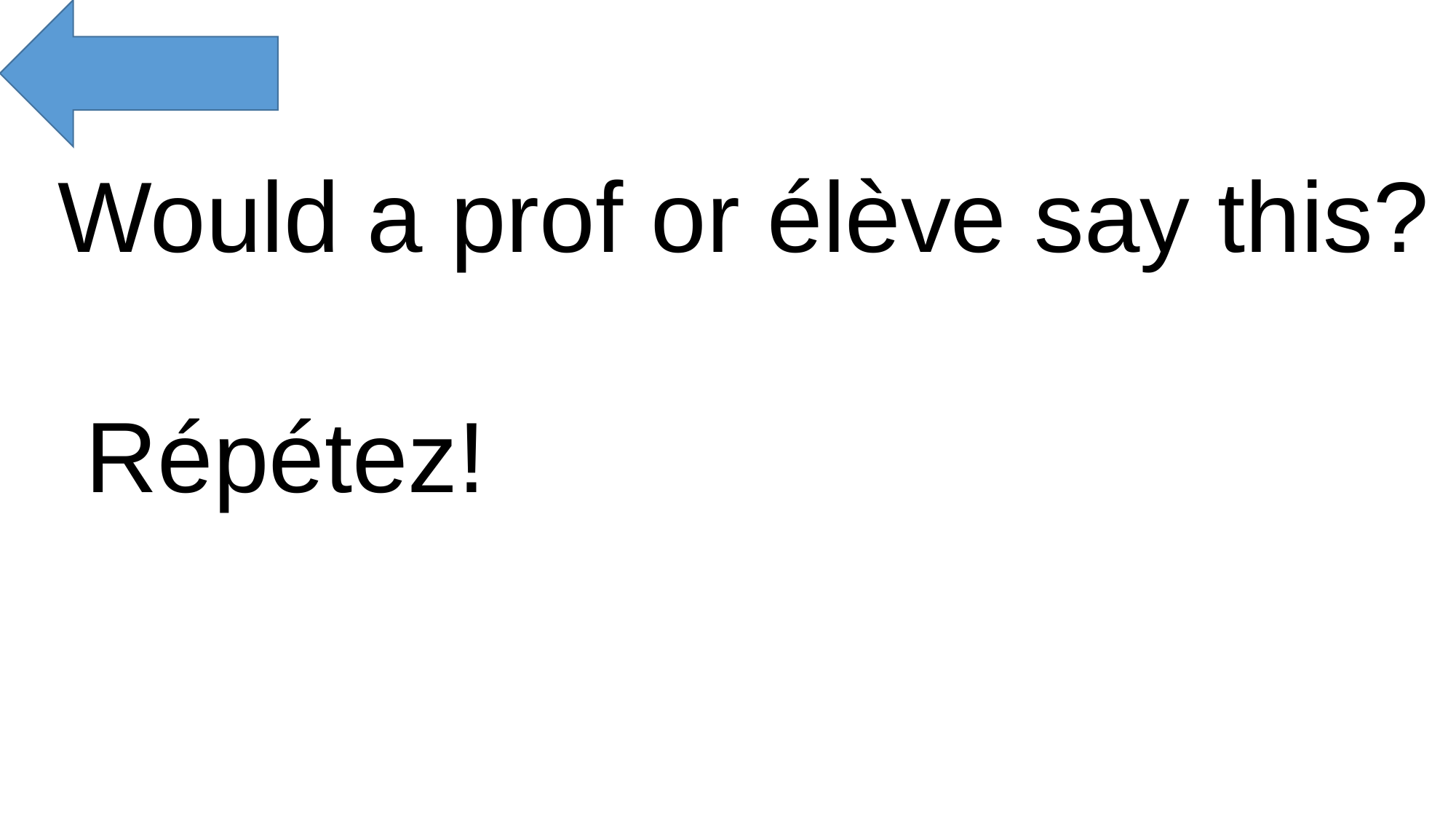

Would a prof or élève say this?

 Répétez!